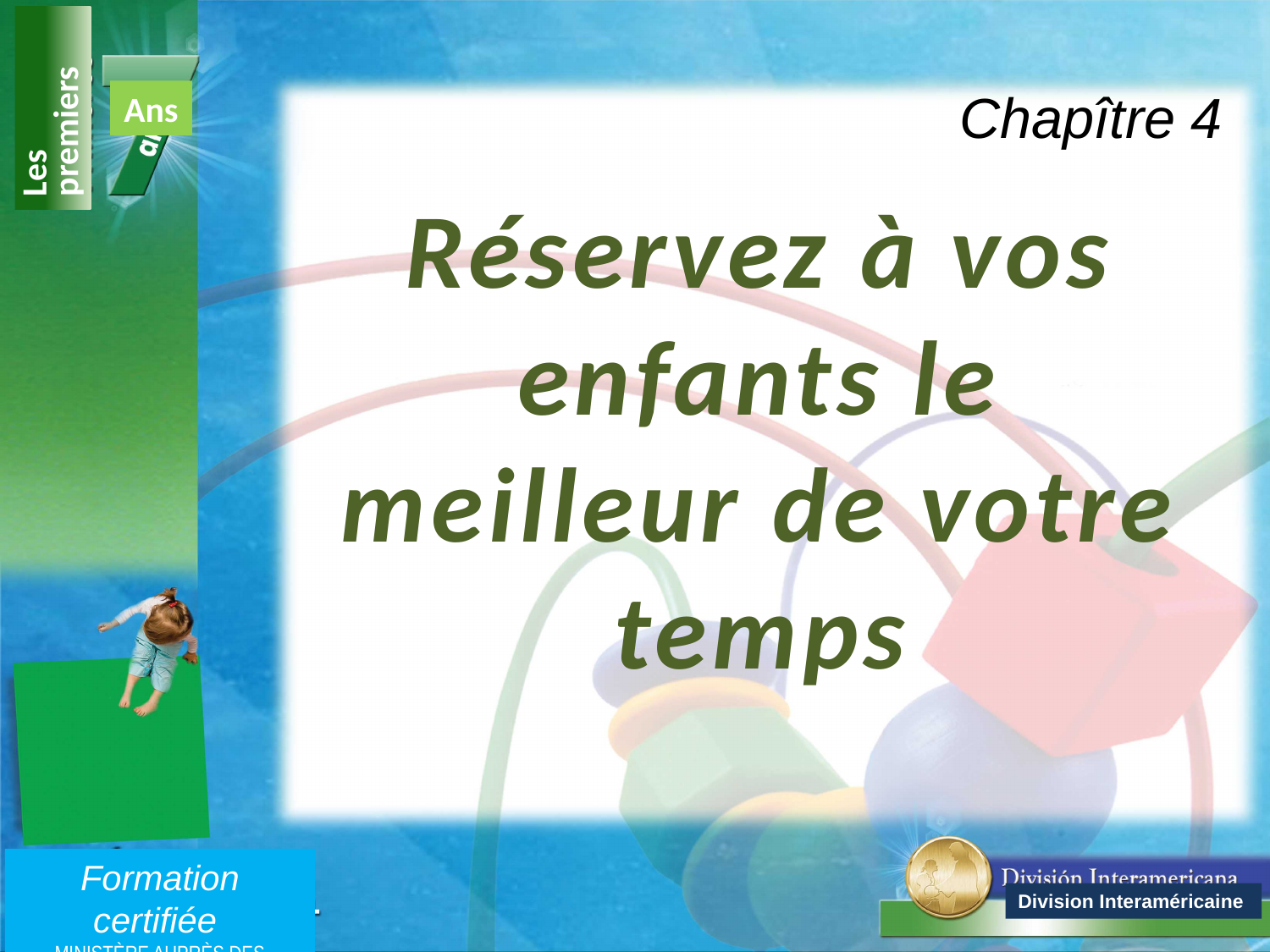

Les premiers
Ans
Formation certifiée
MINISTÈRE AUPRÈS DES ENFANTS
Division Interaméricaine
Chapître 4
Réservez à vos enfants le meilleur de votre temps